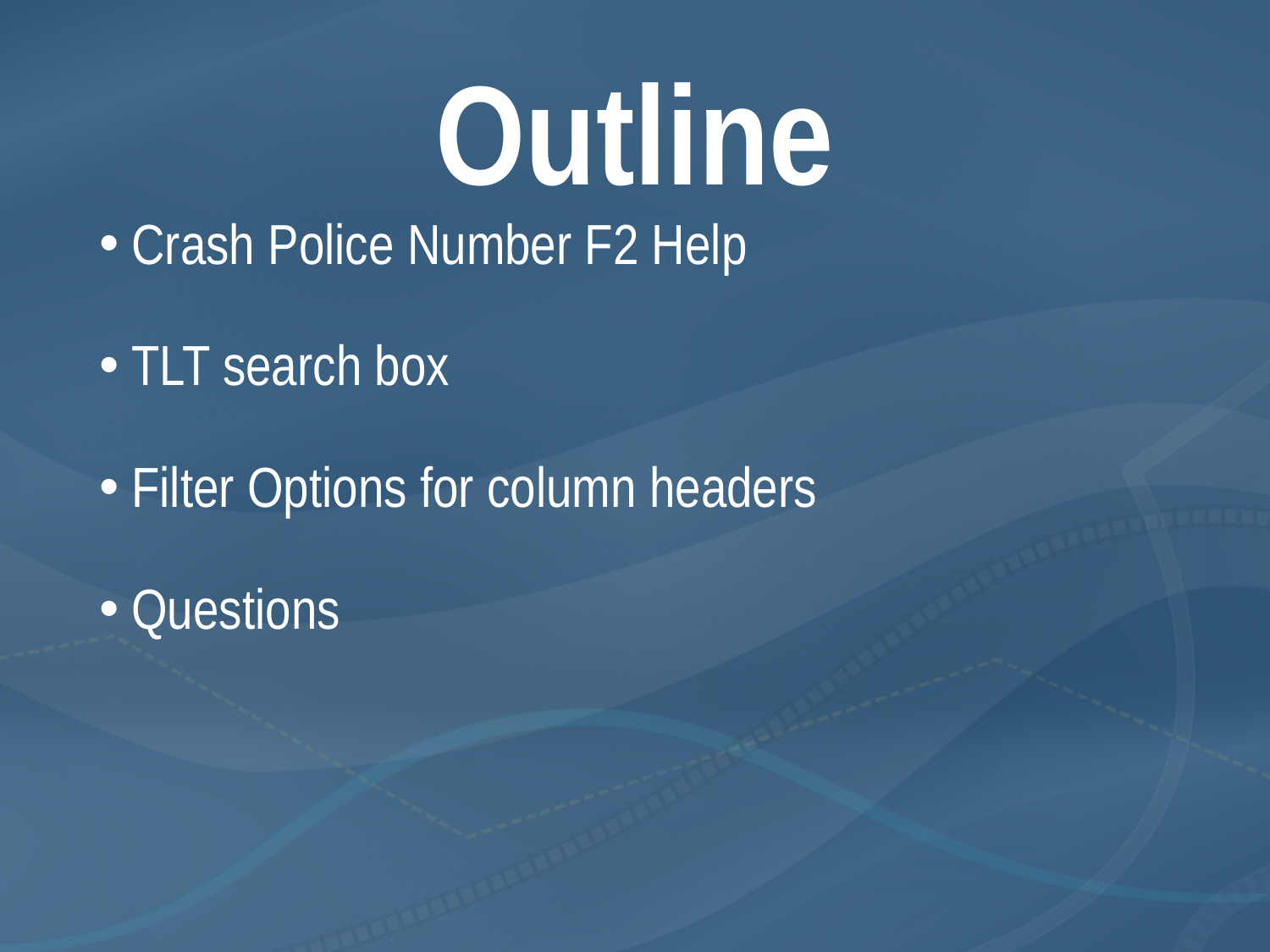

# Outline
Crash Police Number F2 Help

TLT search box

Filter Options for column headers

Questions